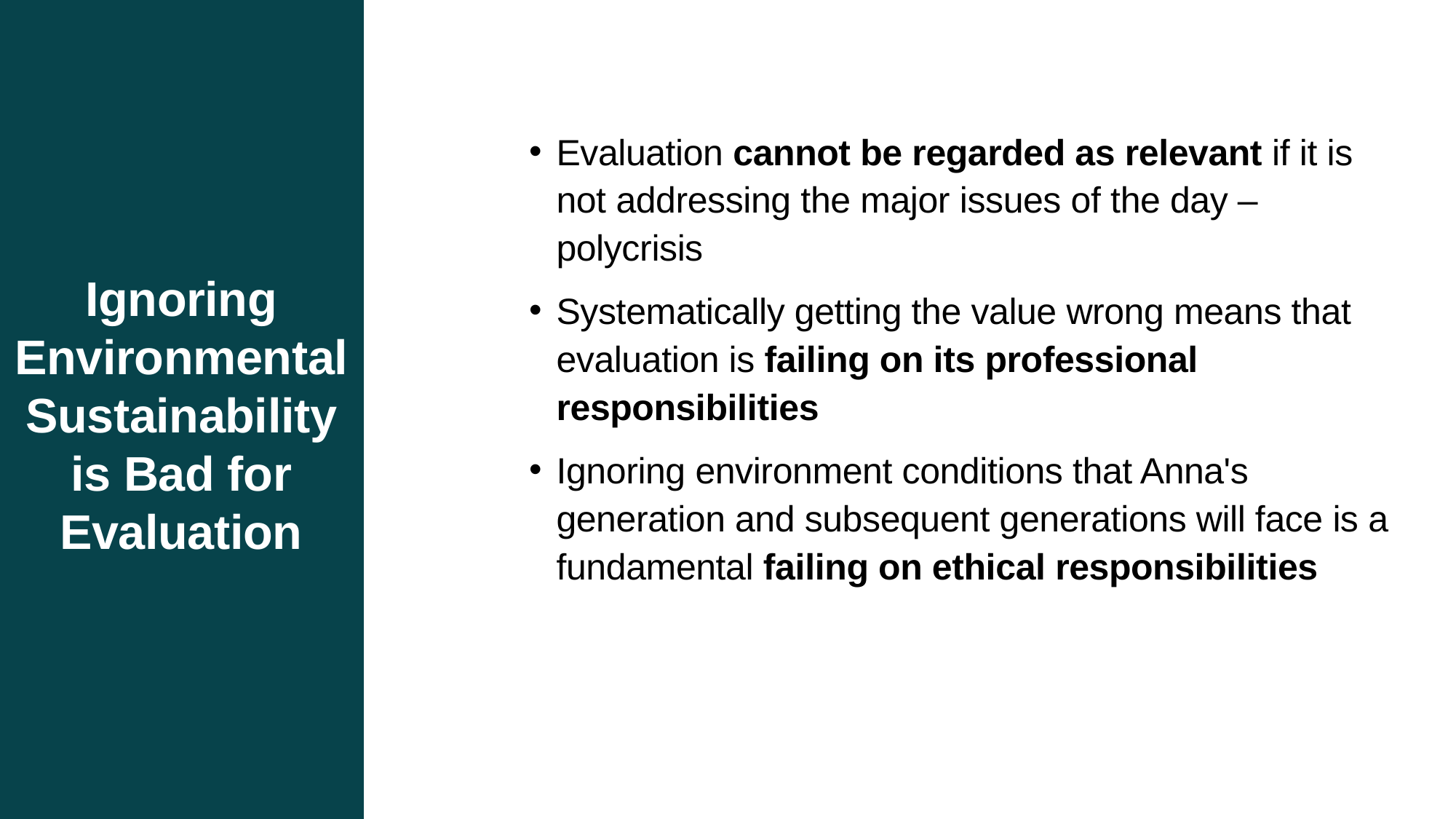

# Ignoring Environmental Sustainability is Bad for Evaluation
Evaluation cannot be regarded as relevant if it is not addressing the major issues of the day – polycrisis
Systematically getting the value wrong means that evaluation is failing on its professional responsibilities
Ignoring environment conditions that Anna's generation and subsequent generations will face is a fundamental failing on ethical responsibilities